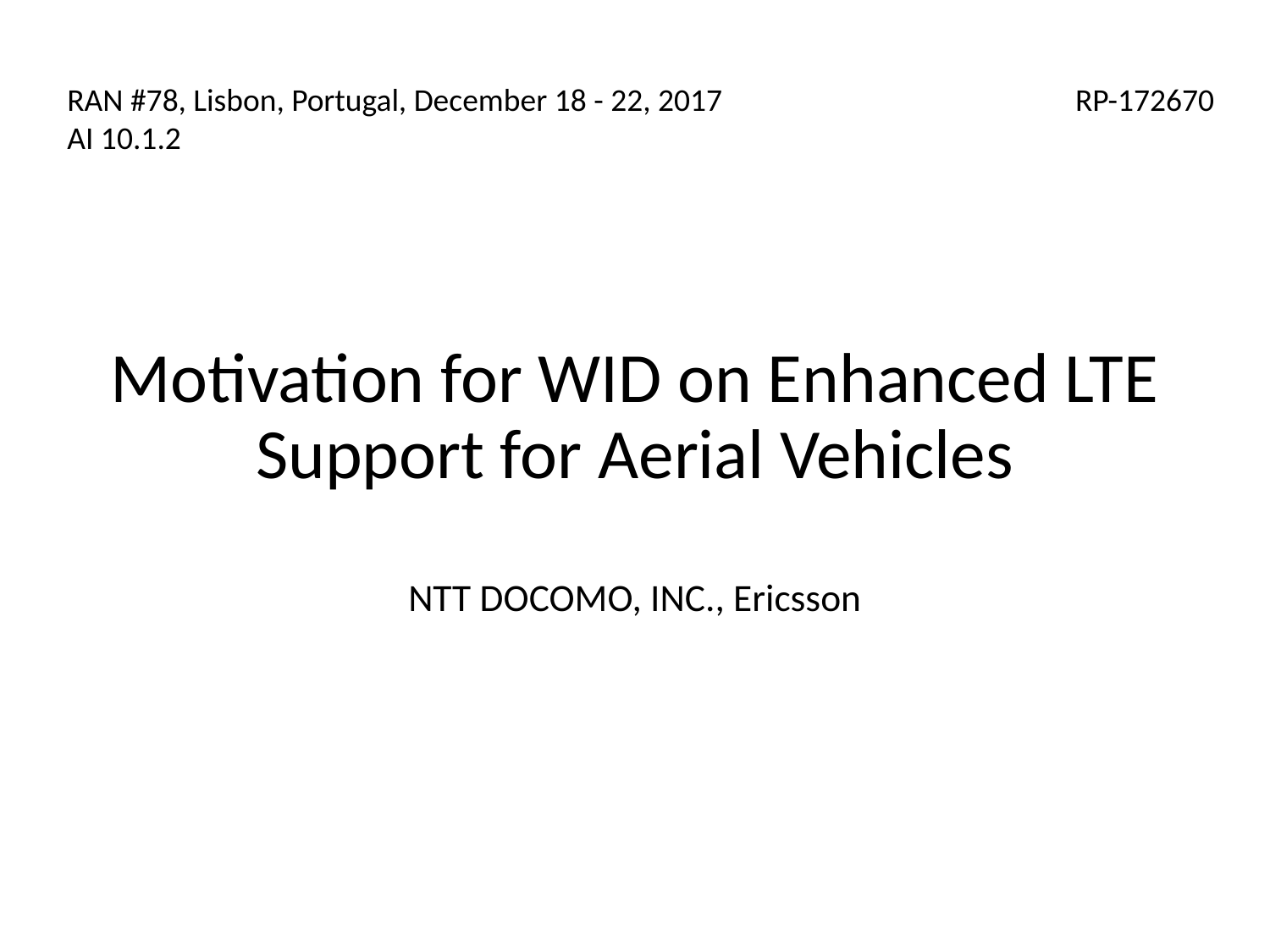

RP-172670
RAN #78, Lisbon, Portugal, December 18 - 22, 2017
AI 10.1.2
# Motivation for WID on Enhanced LTE Support for Aerial Vehicles
NTT DOCOMO, INC., Ericsson